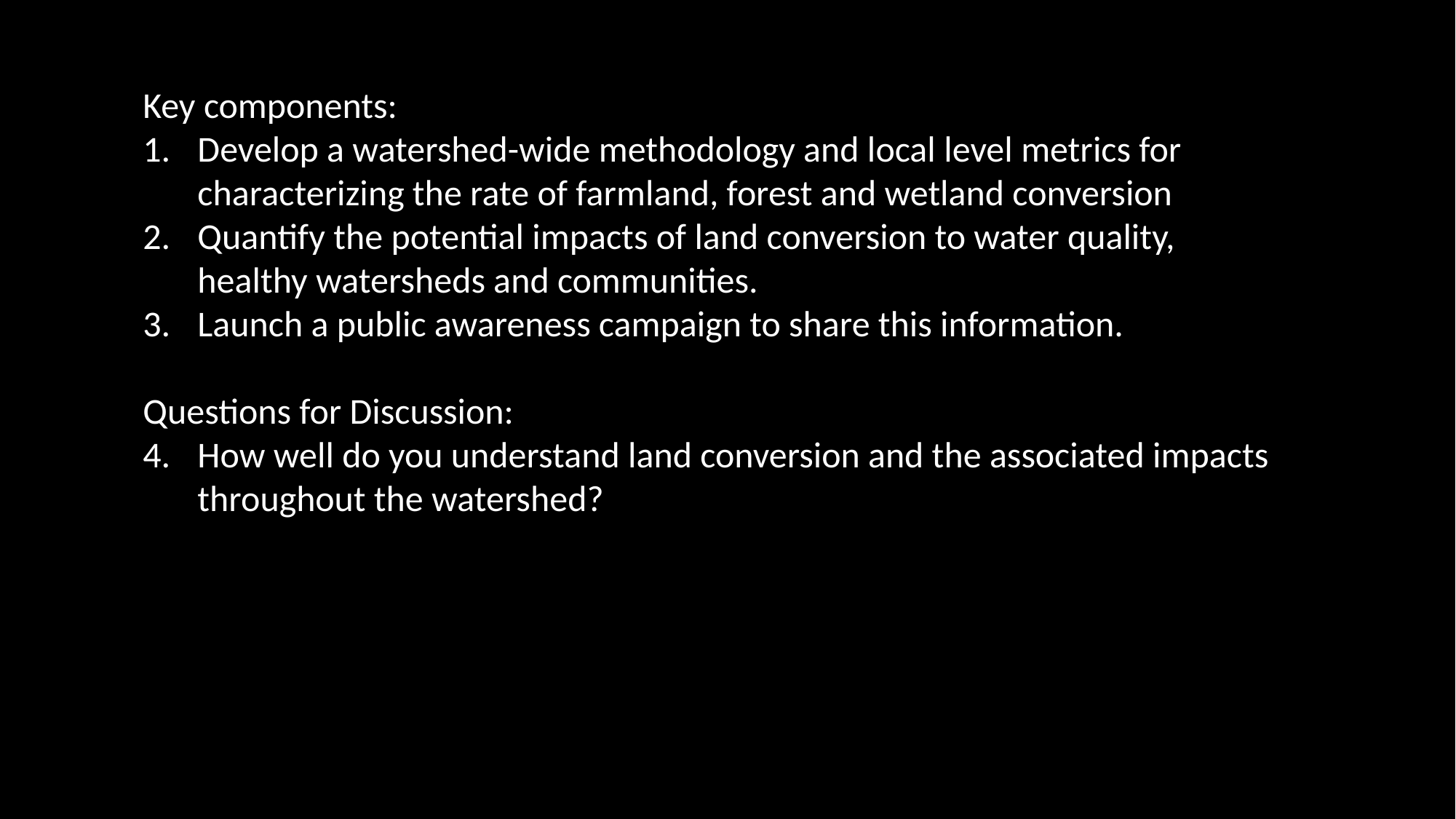

Key components:
Develop a watershed-wide methodology and local level metrics for characterizing the rate of farmland, forest and wetland conversion
Quantify the potential impacts of land conversion to water quality, healthy watersheds and communities.
Launch a public awareness campaign to share this information.

Questions for Discussion:
How well do you understand land conversion and the associated impacts throughout the watershed?